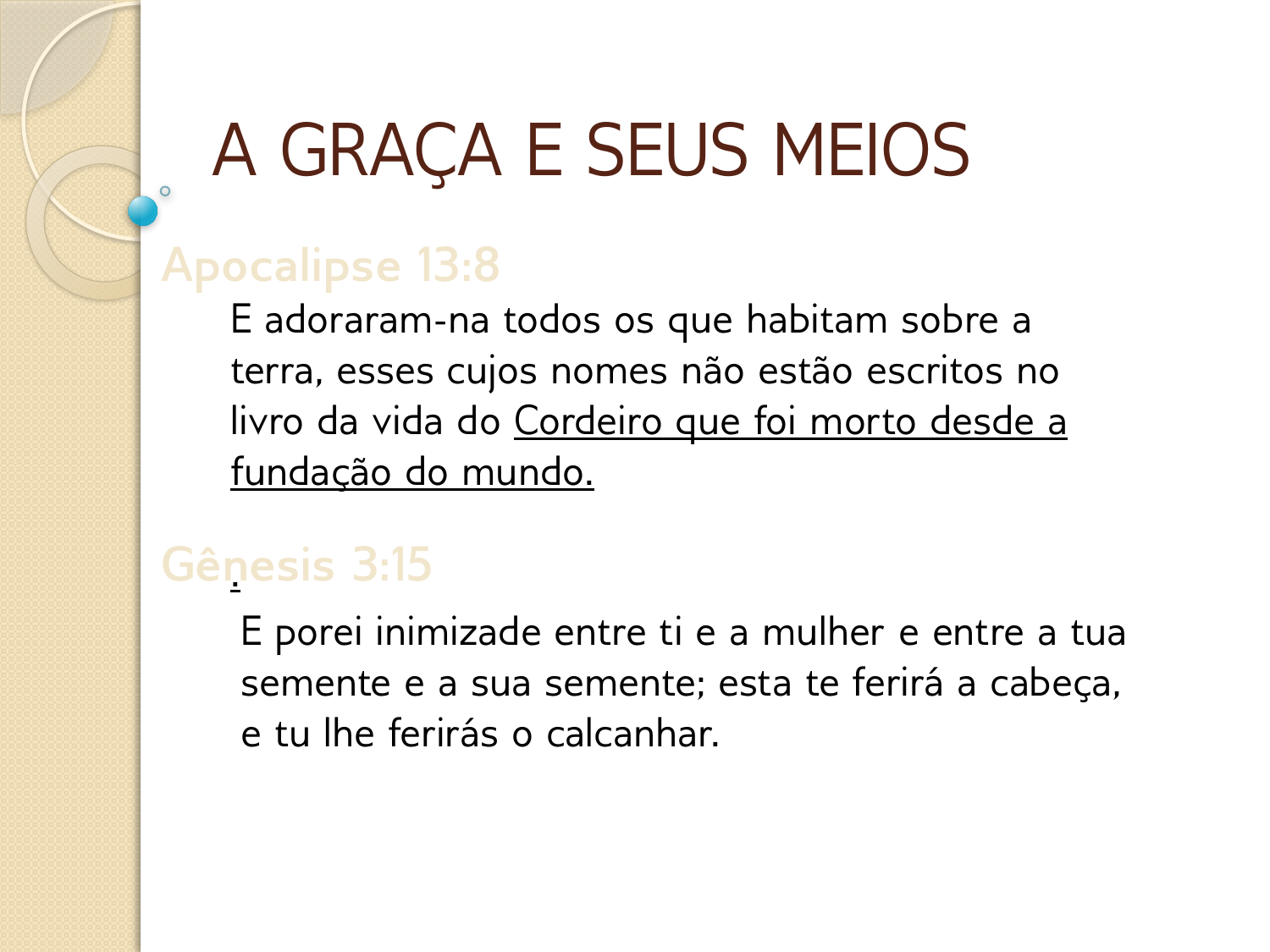

A GRAÇA E SEUS MEIOS
Apocalipse 13:8
E adoraram-na todos os que habitam sobre a terra, esses cujos nomes não estão escritos no livro da vida do Cordeiro que foi morto desde a fundação do mundo.

.
Gênesis 3:15
E porei inimizade entre ti e a mulher e entre a tua semente e a sua semente; esta te ferirá a cabeça, e tu lhe ferirás o calcanhar.